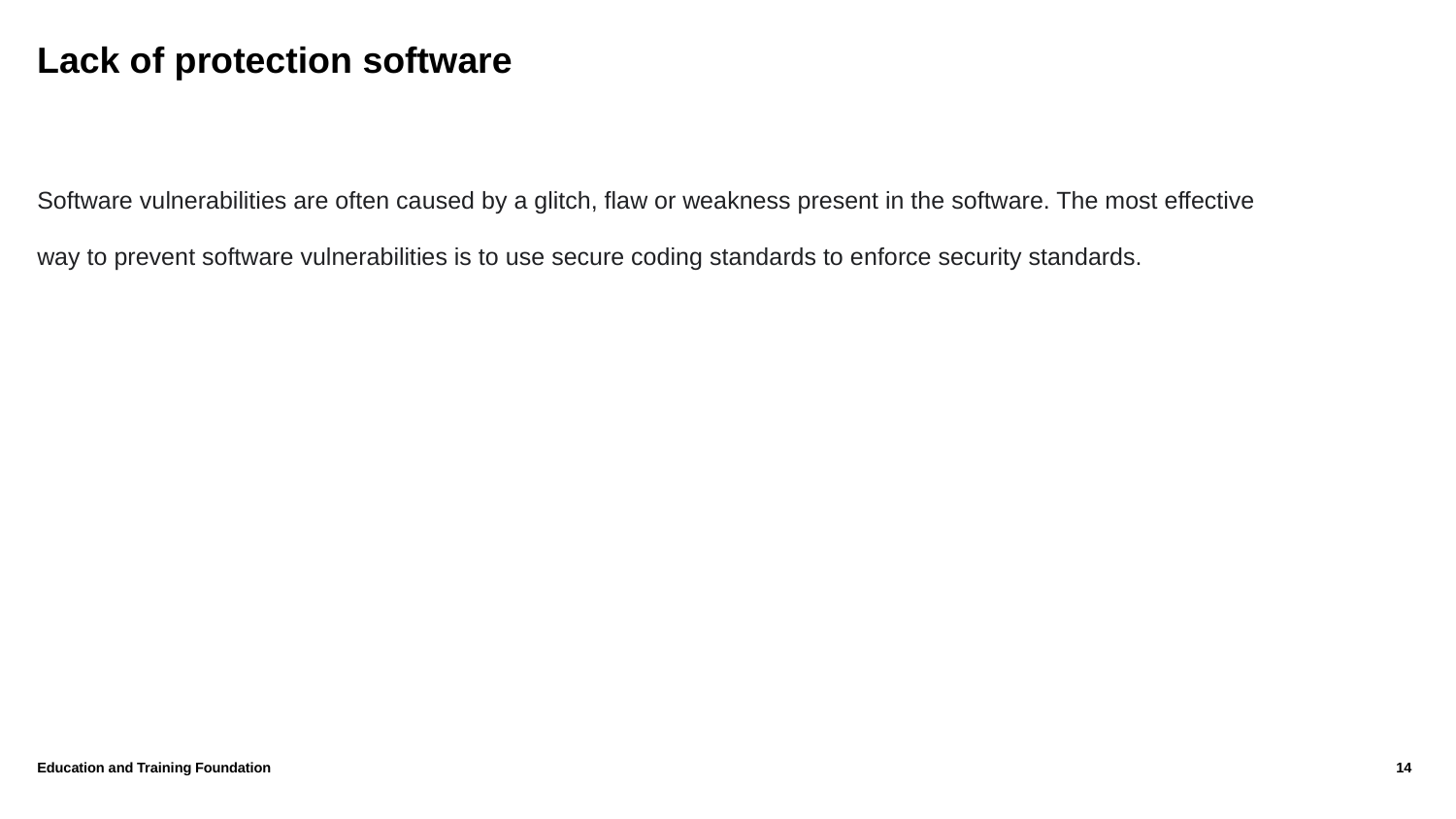

# Lack of protection software
Software vulnerabilities are often caused by a glitch, flaw or weakness present in the software. The most effective way to prevent software vulnerabilities is to use secure coding standards to enforce security standards.
Education and Training Foundation
14